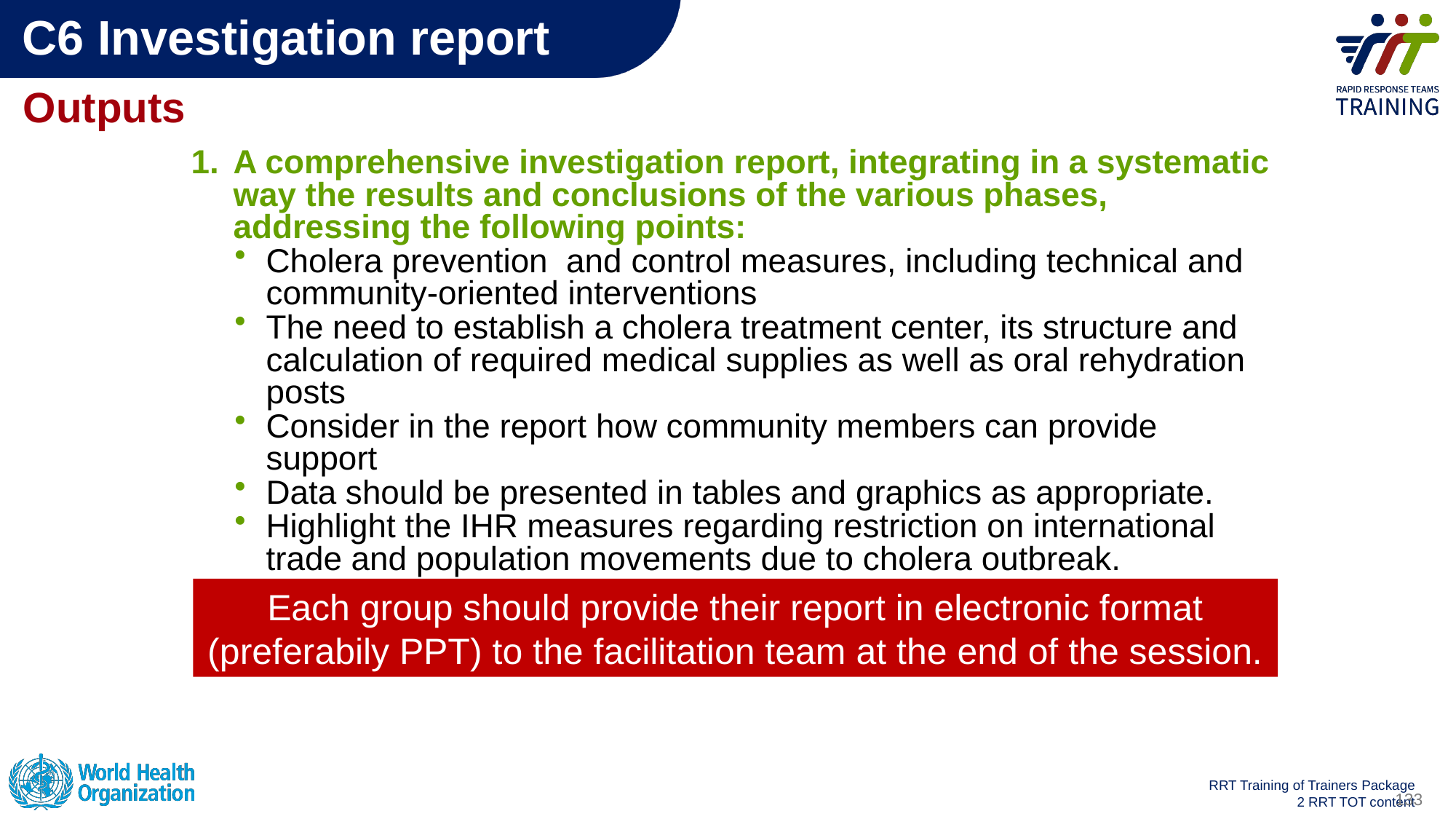

C6 Investigation report
Outputs
A comprehensive investigation report, integrating in a systematic way the results and conclusions of the various phases, addressing the following points:
Cholera prevention  and control measures, including technical and community-oriented interventions
The need to establish a cholera treatment center, its structure and calculation of required medical supplies as well as oral rehydration posts
Consider in the report how community members can provide support
Data should be presented in tables and graphics as appropriate.
Highlight the IHR measures regarding restriction on international trade and population movements due to cholera outbreak.
Plan for hypothesis testing.
Each group should provide their report in electronic format (preferabily PPT) to the facilitation team at the end of the session.